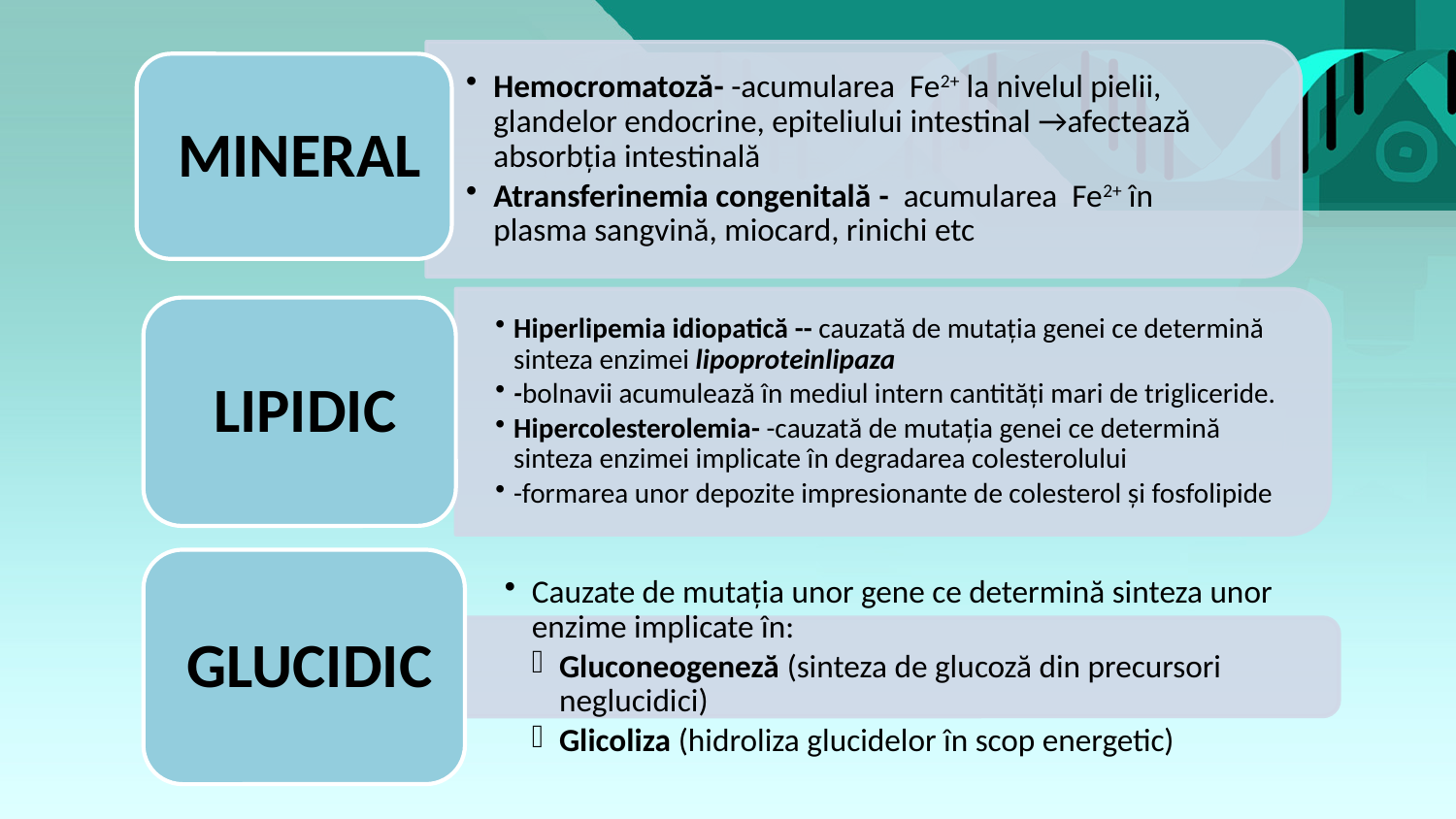

Hemocromatoză- -acumularea  Fe2+ la nivelul pielii, glandelor endocrine, epiteliului intestinal →afectează absorbția intestinală
Atransferinemia congenitală -  acumularea  Fe2+ în plasma sangvină, miocard, rinichi etc
MINERAL
Hiperlipemia idiopatică -- cauzată de mutația genei ce determină sinteza enzimei lipoproteinlipaza
-bolnavii acumulează în mediul intern cantități mari de trigliceride.
Hipercolesterolemia- -cauzată de mutația genei ce determină sinteza enzimei implicate în degradarea colesterolului
-formarea unor depozite impresionante de colesterol și fosfolipide
LIPIDIC
Cauzate de mutația unor gene ce determină sinteza unor enzime implicate în:
Gluconeogeneză (sinteza de glucoză din precursori neglucidici)
Glicoliza (hidroliza glucidelor în scop energetic)
GLUCIDIC